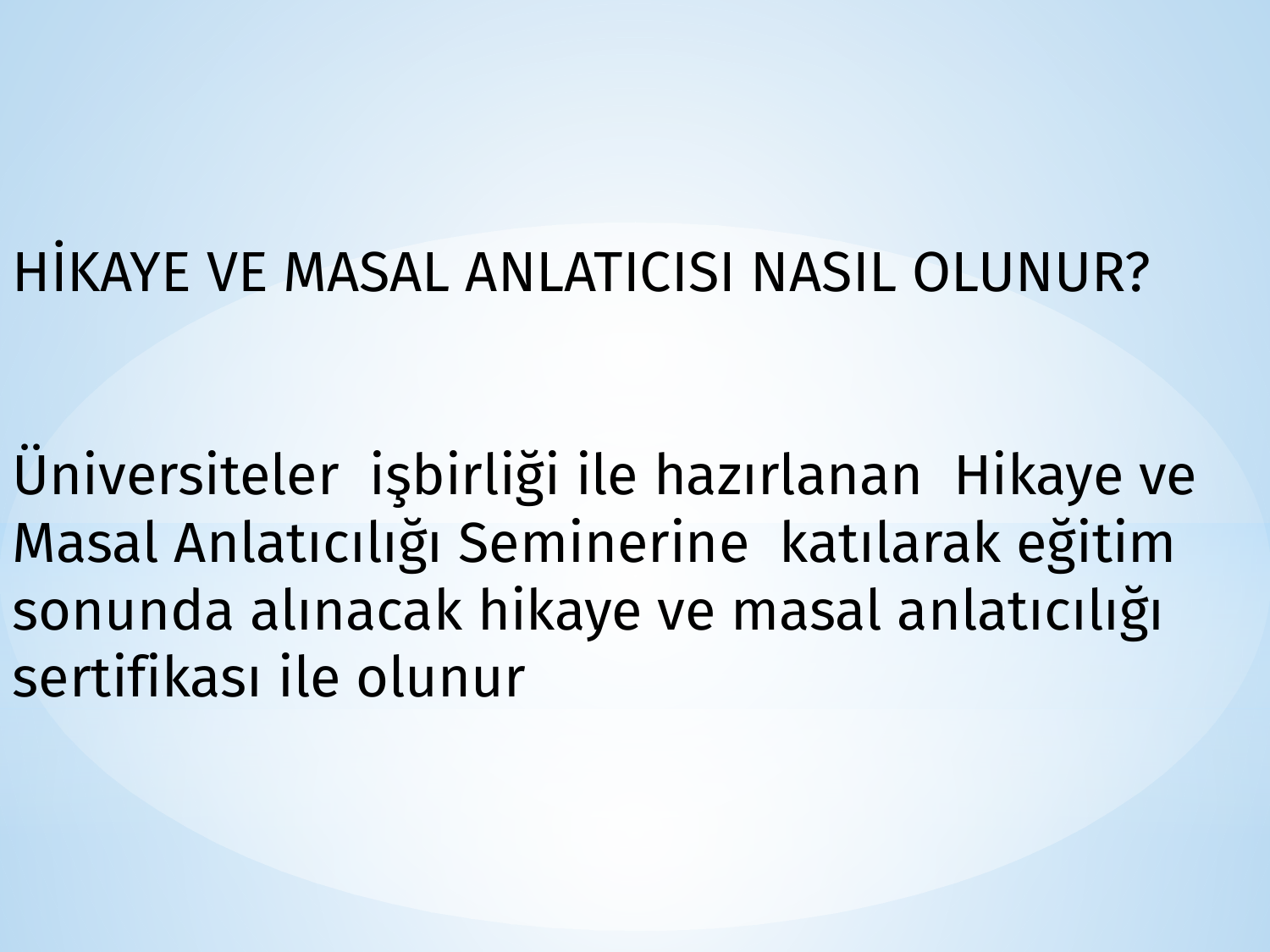

HİKAYE VE MASAL ANLATICISI NASIL OLUNUR?

Üniversiteler  işbirliği ile hazırlanan  Hikaye ve Masal Anlatıcılığı Seminerine  katılarak eğitim sonunda alınacak hikaye ve masal anlatıcılığı sertifikası ile olunur